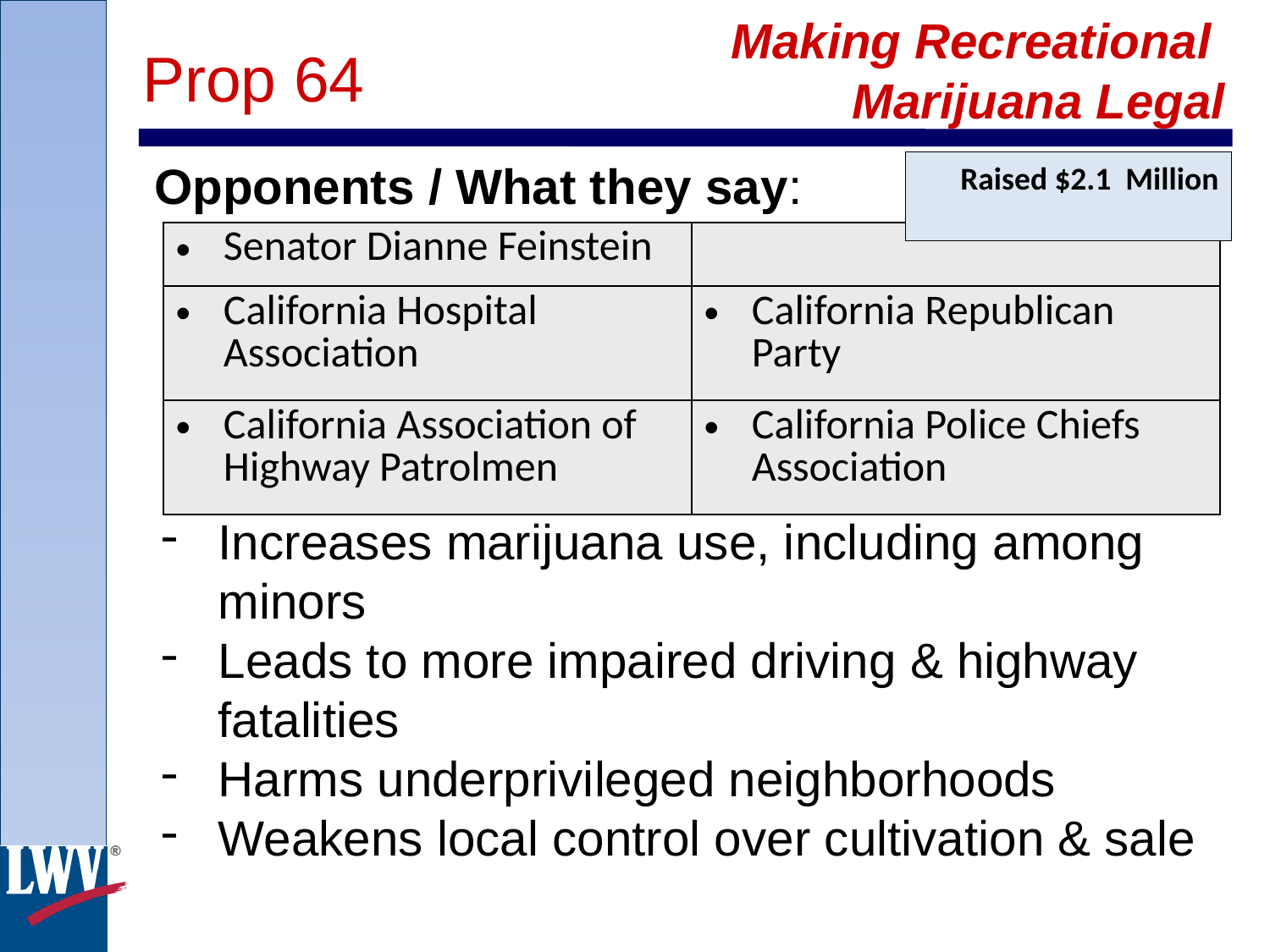

Making Recreational
Marijuana Legal
Prop 64
Opponents / What they say:

Increases marijuana use, including among minors
Leads to more impaired driving & highway fatalities
Harms underprivileged neighborhoods
Weakens local control over cultivation & sale
Raised $2.1  Million

| Senator Dianne Feinstein |  |
| --- | --- |
| California Hospital Association | California Republican Party |
| California Association of Highway Patrolmen | California Police Chiefs Association |